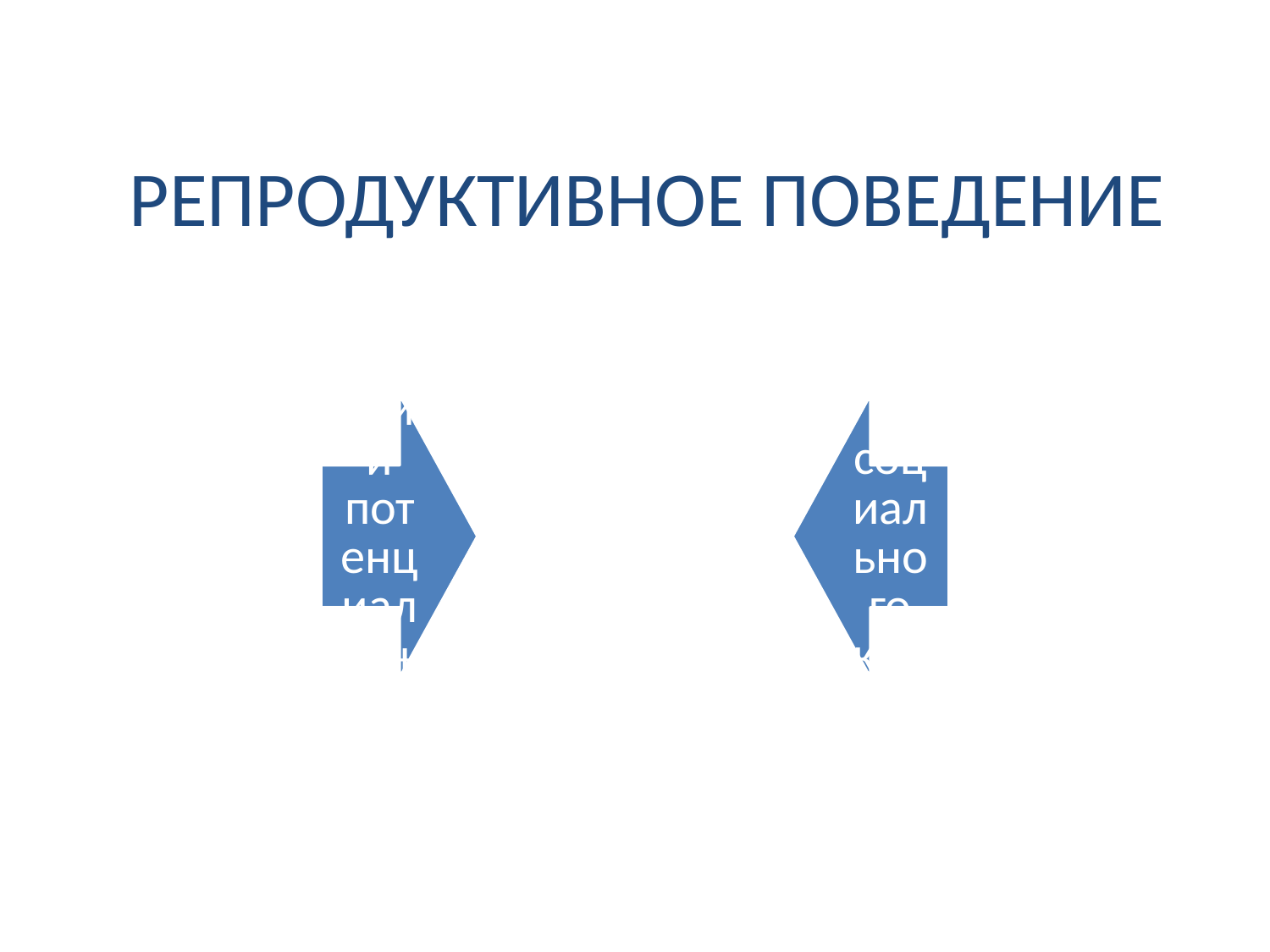

# Репродуктивное поведение
Биологический потенциал рождаемости
Система социального контроля